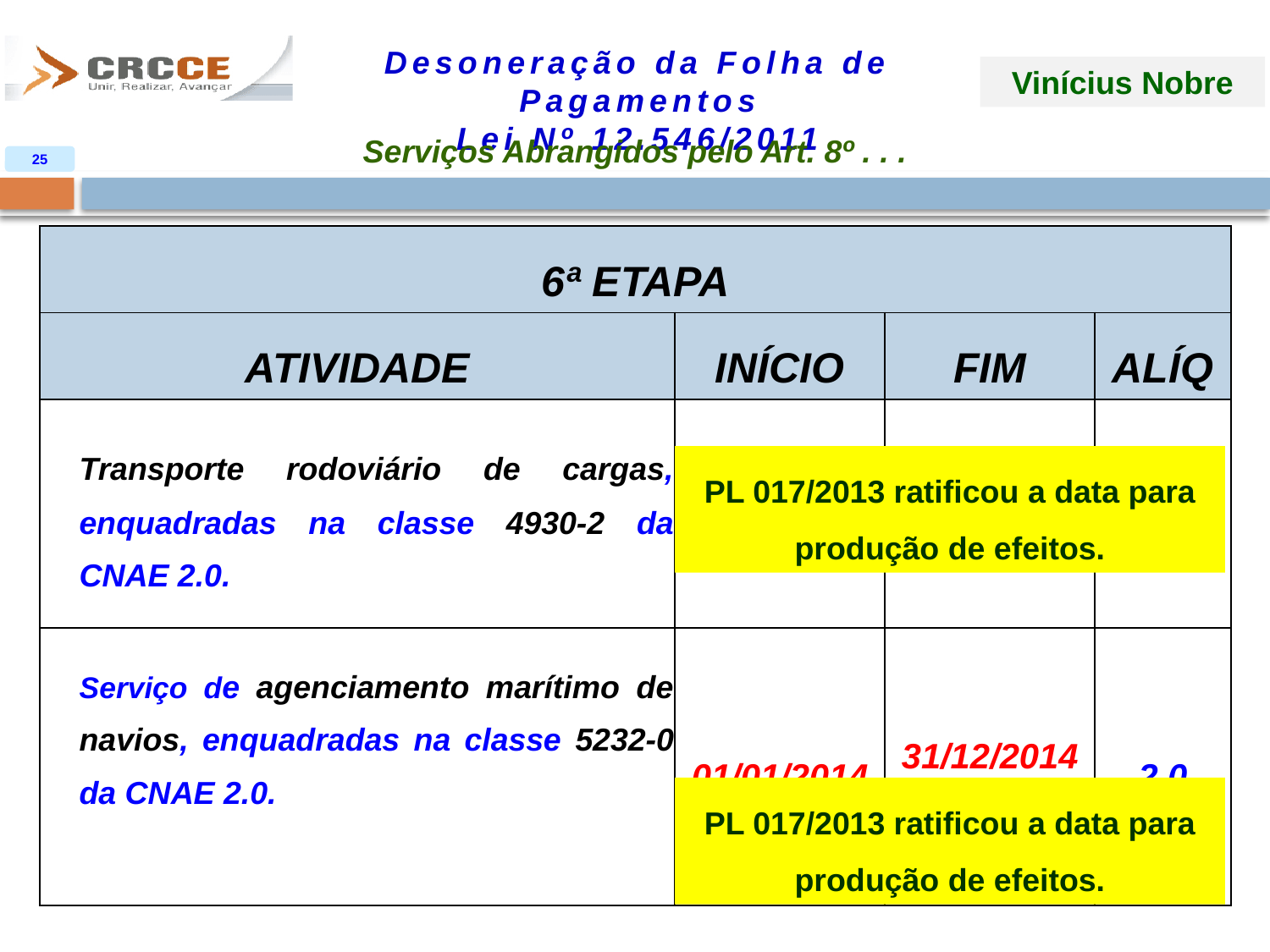

Serviços Abrangidos pelo Art. 8º . . .
25
| 6ª ETAPA |  |  |  |
| --- | --- | --- | --- |
| ATIVIDADE | INÍCIO | FIM | ALÍQ |
| Transporte rodoviário de cargas, enquadradas na classe 4930-2 da CNAE 2.0. | 01/01/2014 | 31/12/2014 MP Nº 612/2013 | 1,0 |
| Serviço de agenciamento marítimo de navios, enquadradas na classe 5232-0 da CNAE 2.0. | 01/01/2014 | 31/12/2014 MP Nº 612/2013 | 2,0 |
PL 017/2013 ratificou a data para produção de efeitos.
PL 017/2013 ratificou a data para produção de efeitos.